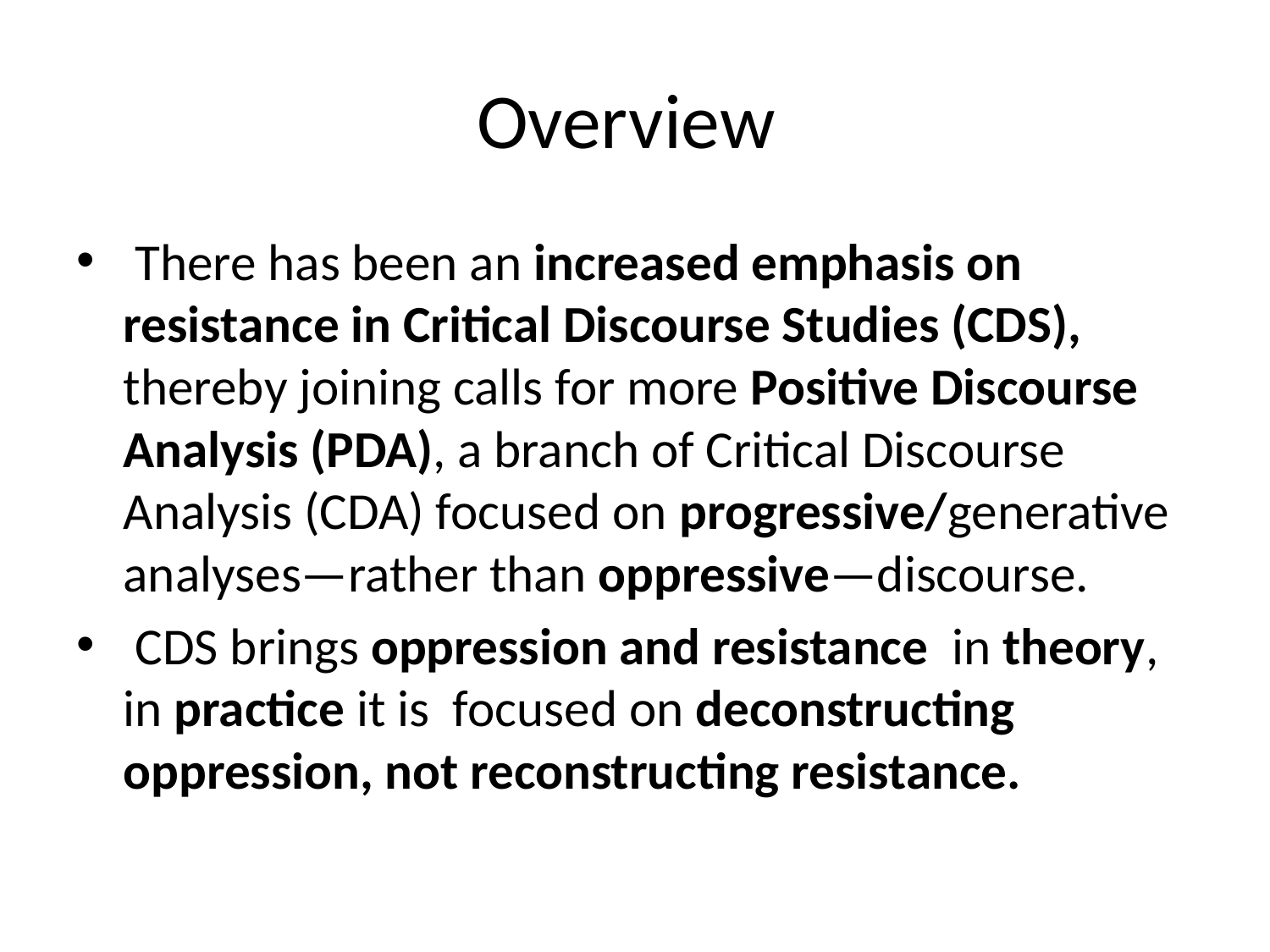

# Overview
 There has been an increased emphasis on resistance in Critical Discourse Studies (CDS), thereby joining calls for more Positive Discourse Analysis (PDA), a branch of Critical Discourse Analysis (CDA) focused on progressive/generative analyses—rather than oppressive—discourse.
 CDS brings oppression and resistance  in theory, in practice it is  focused on deconstructing oppression, not reconstructing resistance.